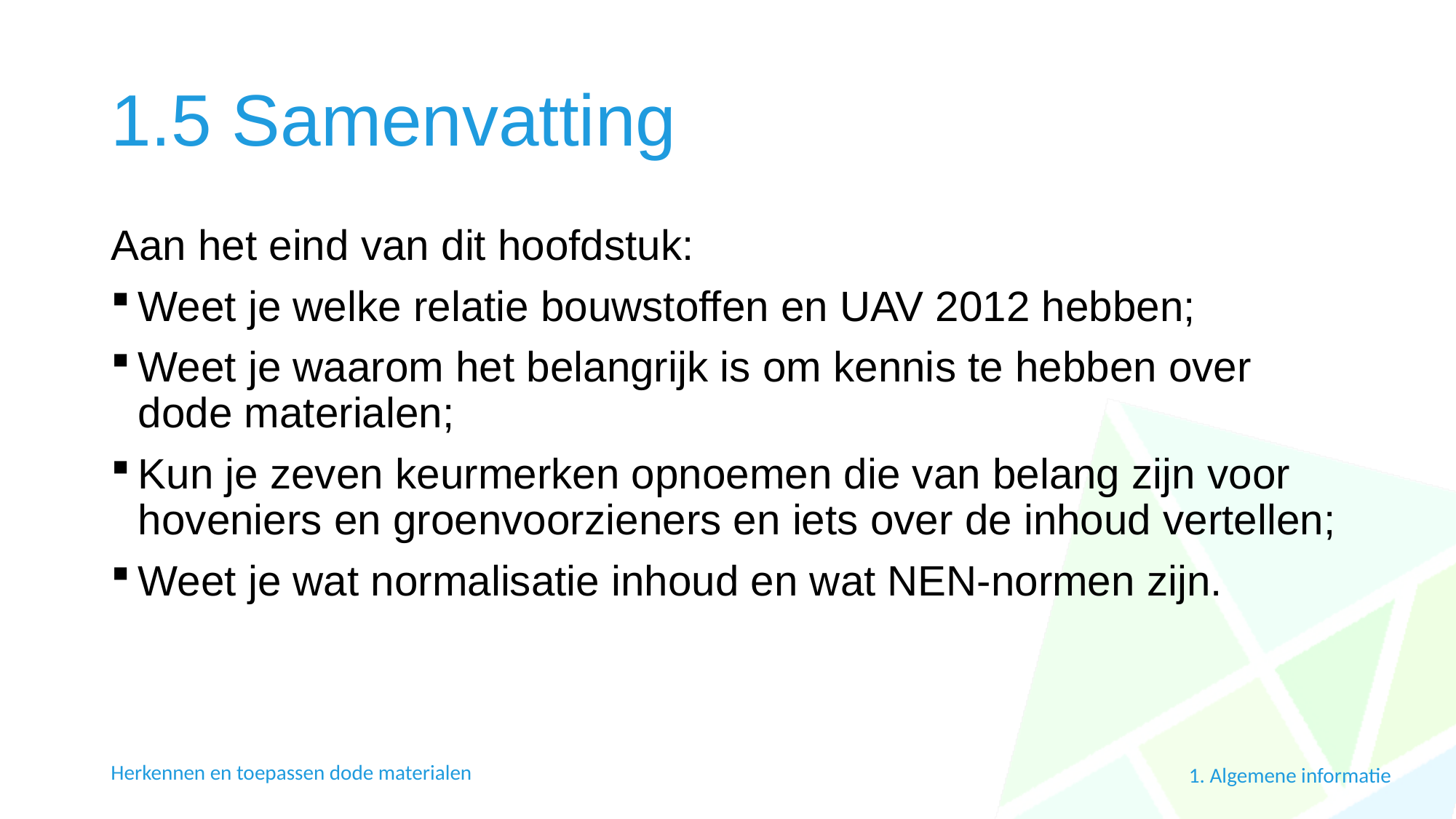

# 1.5 Samenvatting
Aan het eind van dit hoofdstuk:
Weet je welke relatie bouwstoffen en UAV 2012 hebben;
Weet je waarom het belangrijk is om kennis te hebben over dode materialen;
Kun je zeven keurmerken opnoemen die van belang zijn voor hoveniers en groenvoorzieners en iets over de inhoud vertellen;
Weet je wat normalisatie inhoud en wat NEN-normen zijn.
Herkennen en toepassen dode materialen
1. Algemene informatie